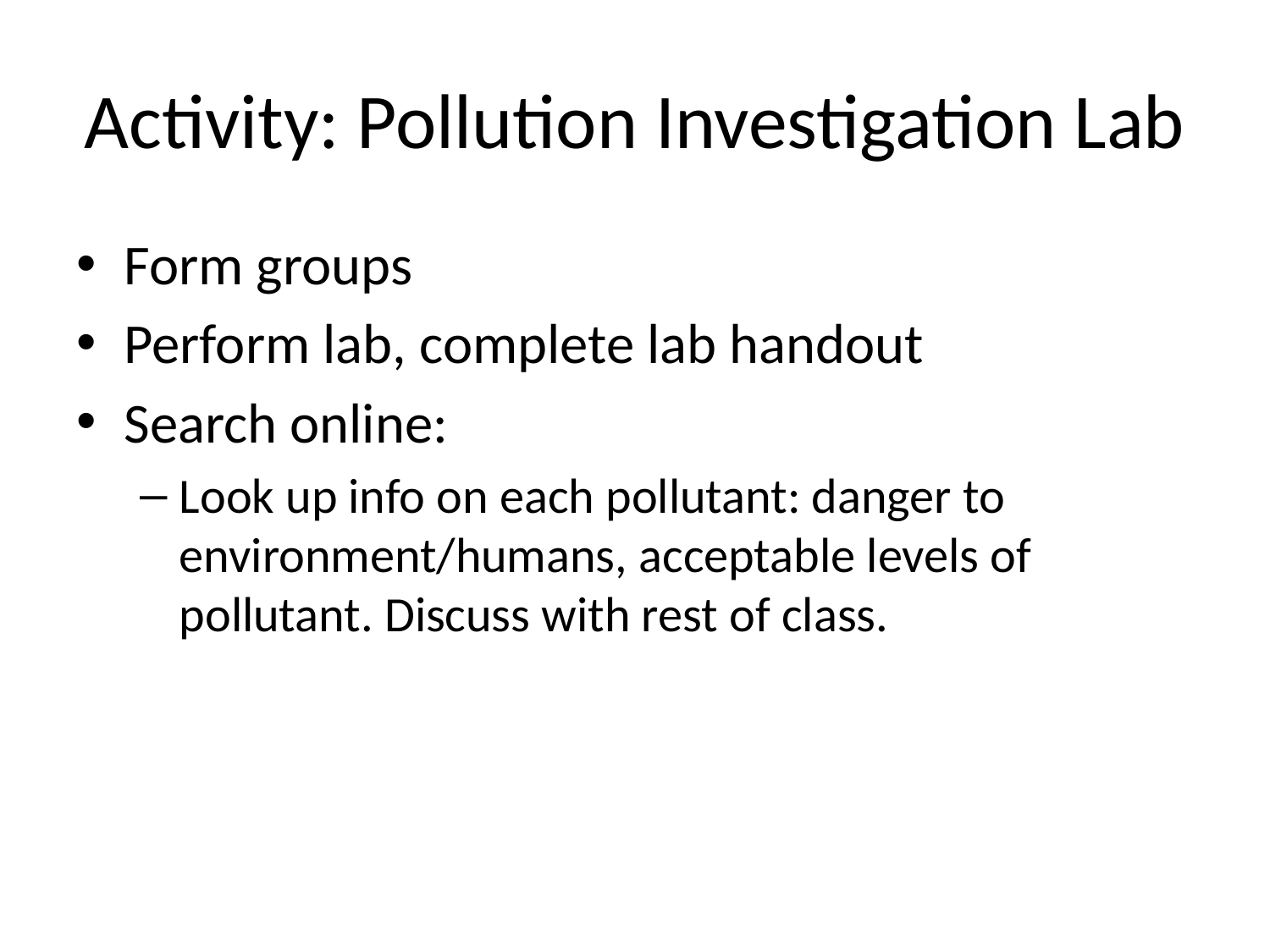

# Activity: Pollution Investigation Lab
Form groups
Perform lab, complete lab handout
Search online:
Look up info on each pollutant: danger to environment/humans, acceptable levels of pollutant. Discuss with rest of class.